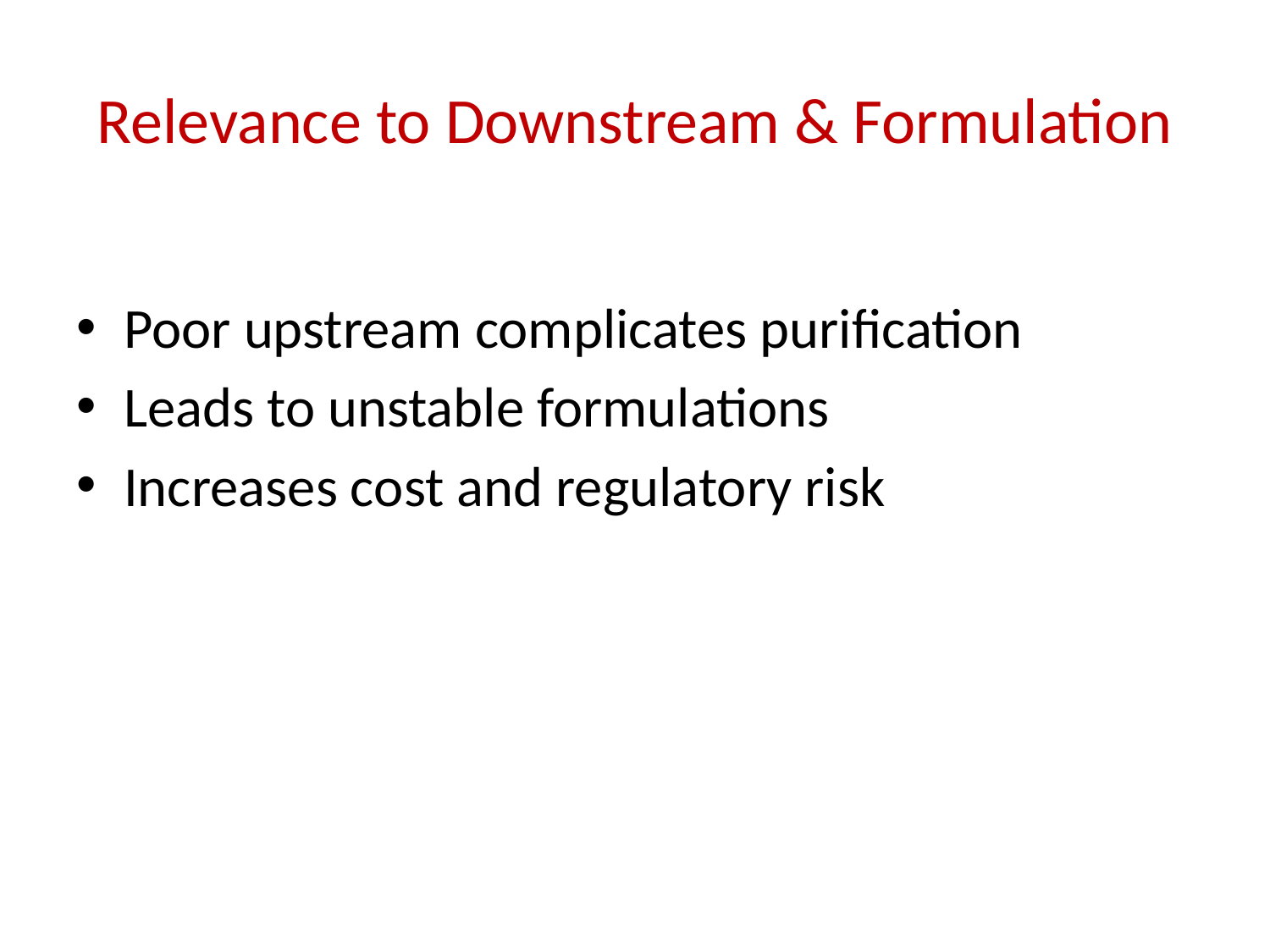

# Relevance to Downstream & Formulation
Poor upstream complicates purification
Leads to unstable formulations
Increases cost and regulatory risk